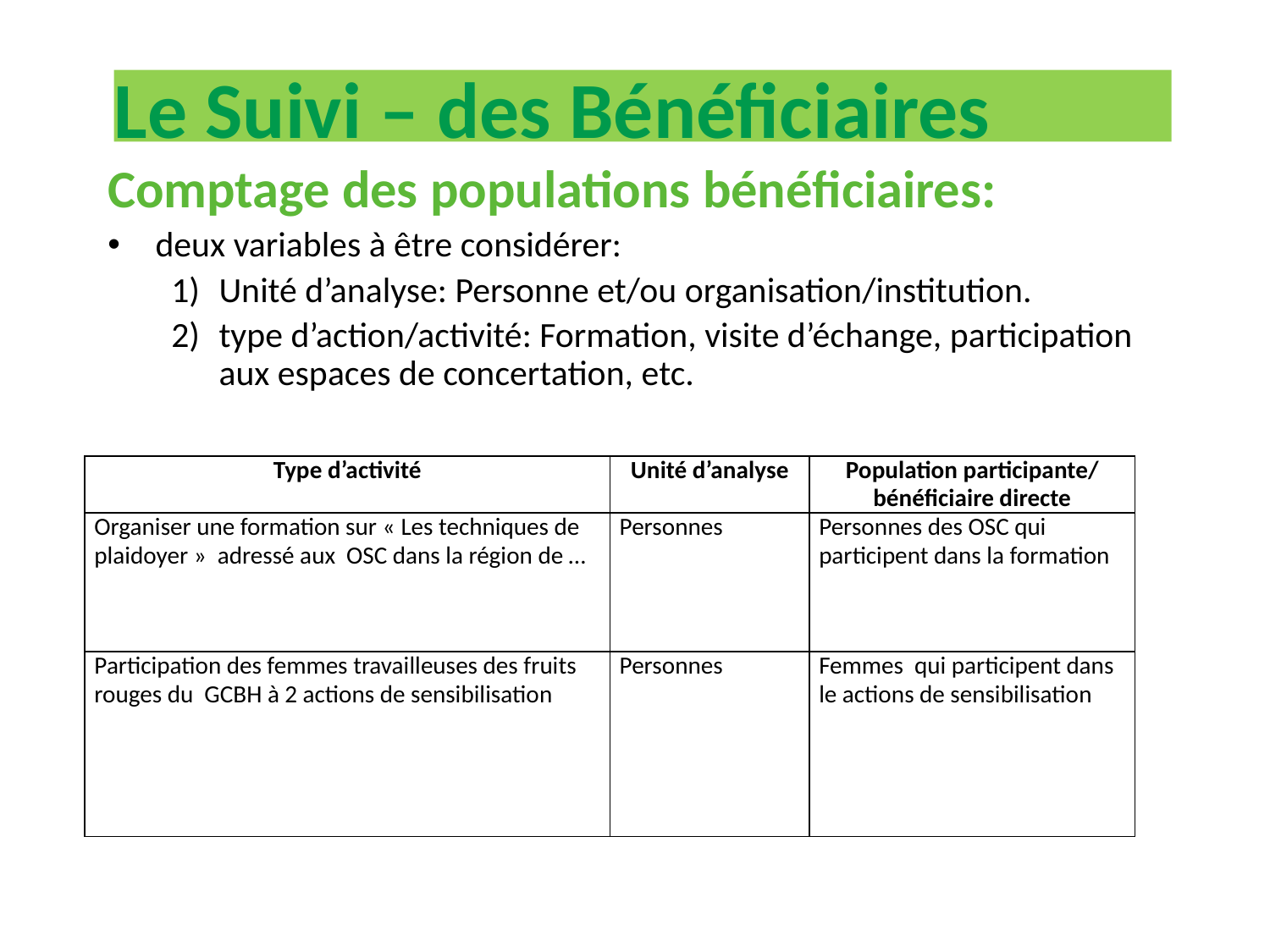

Le Suivi – des Bénéficiaires
Comptage des populations bénéficiaires:
deux variables à être considérer:
Unité d’analyse: Personne et/ou organisation/institution.
type d’action/activité: Formation, visite d’échange, participation aux espaces de concertation, etc.

| Type d’activité | Unité d’analyse | Population participante/ bénéficiaire directe |
| --- | --- | --- |
| Organiser une formation sur « Les techniques de plaidoyer » adressé aux OSC dans la région de … | Personnes | Personnes des OSC qui participent dans la formation |
| Participation des femmes travailleuses des fruits rouges du GCBH à 2 actions de sensibilisation | Personnes | Femmes qui participent dans le actions de sensibilisation |